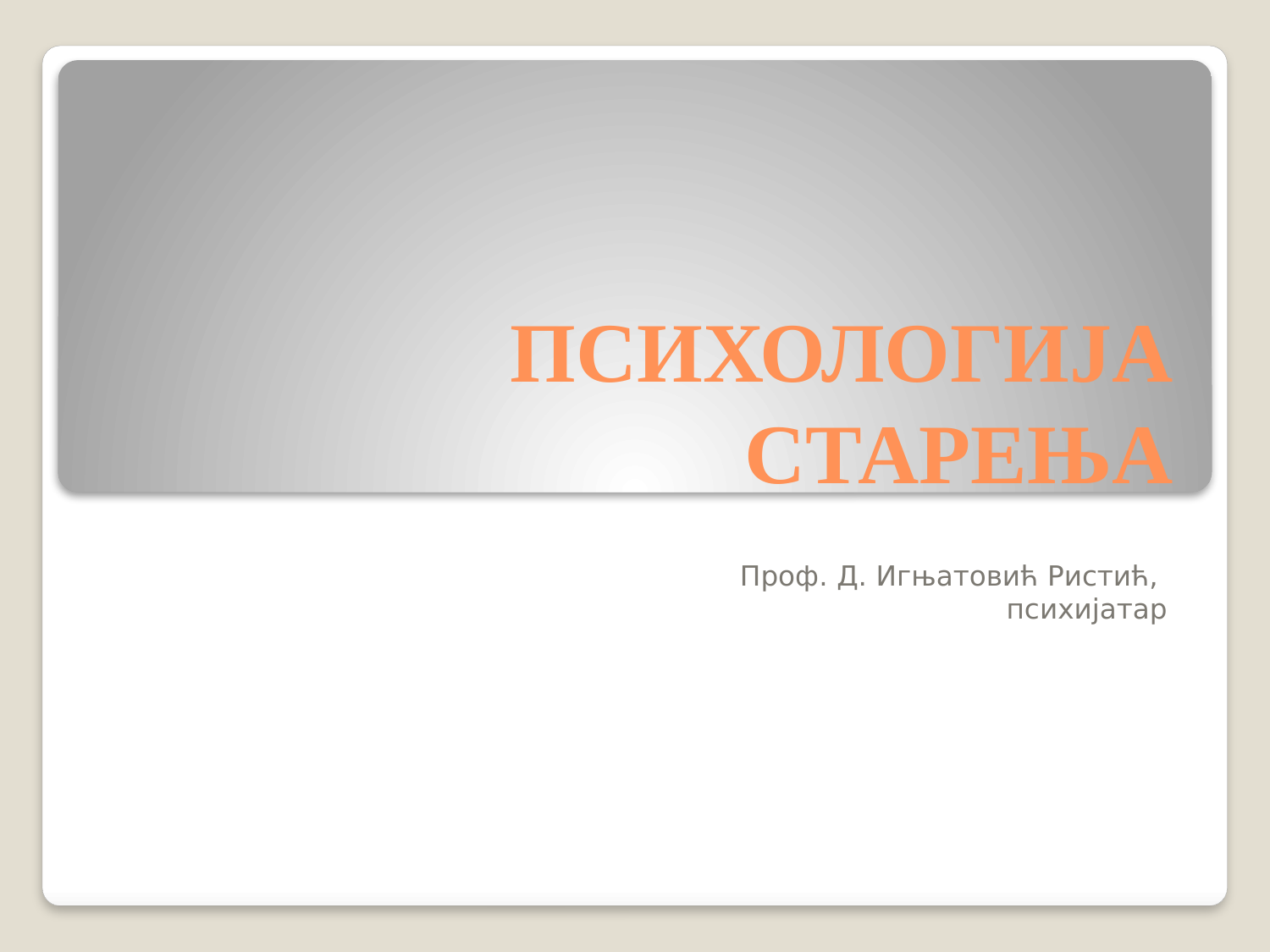

# ПСИХОЛОГИЈА СТАРЕЊА

Проф. Д. Игњатовић Ристић,
психијатар